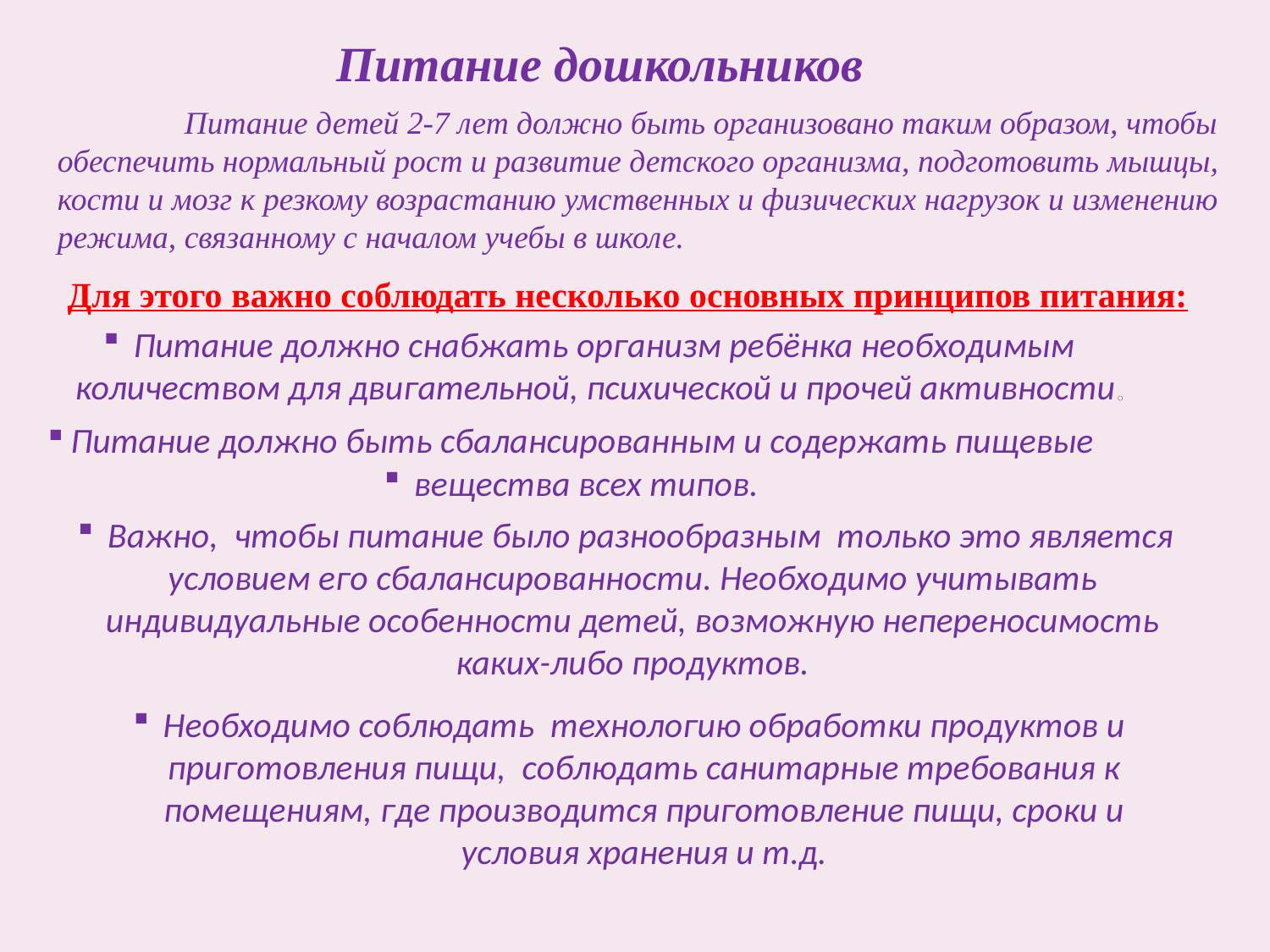

Питание дошкольников
	Питание детей 2-7 лет должно быть организовано таким образом, чтобы обеспечить нормальный рост и развитие детского организма, подготовить мышцы, кости и мозг к резкому возрастанию умственных и физических нагрузок и изменению режима, связанному с началом учебы в школе.
Для этого важно соблюдать несколько основных принципов питания:
Питание должно снабжать организм ребёнка необходимым
количеством для двигательной, психической и прочей активности.
Питание должно быть сбалансированным и содержать пищевые
вещества всех типов.
Важно,  чтобы питание было разнообразным  только это является условием его сбалансированности. Необходимо учитывать индивидуальные особенности детей, возможную непереносимость каких-либо продуктов.
Необходимо соблюдать  технологию обработки продуктов и приготовления пищи,  соблюдать санитарные требования к помещениям, где производится приготовление пищи, сроки и условия хранения и т.д.